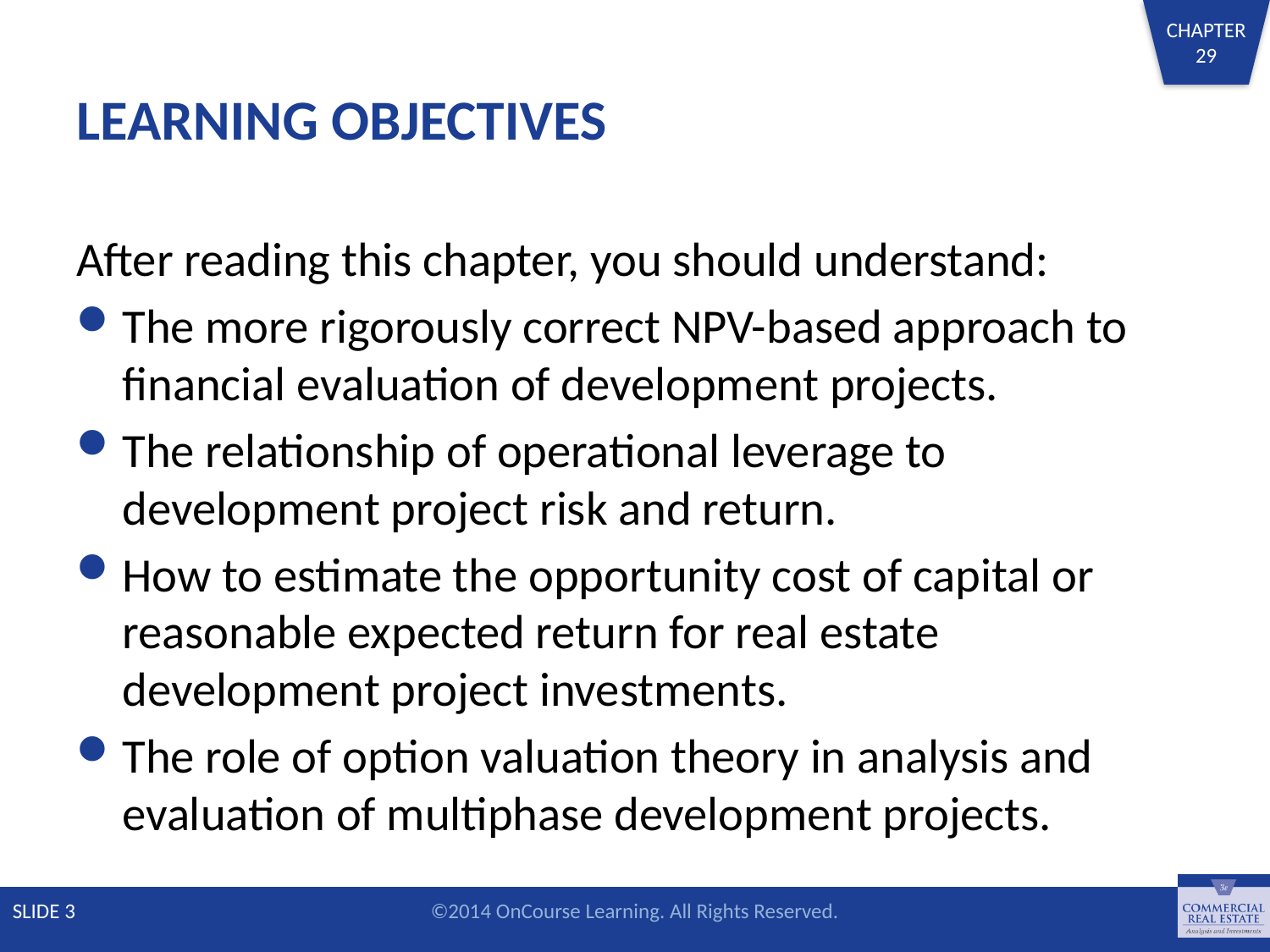

# LEARNING OBJECTIVES
After reading this chapter, you should understand:
The more rigorously correct NPV-based approach to financial evaluation of development projects.
The relationship of operational leverage to development project risk and return.
How to estimate the opportunity cost of capital or reasonable expected return for real estate development project investments.
The role of option valuation theory in analysis and evaluation of multiphase development projects.
SLIDE 3